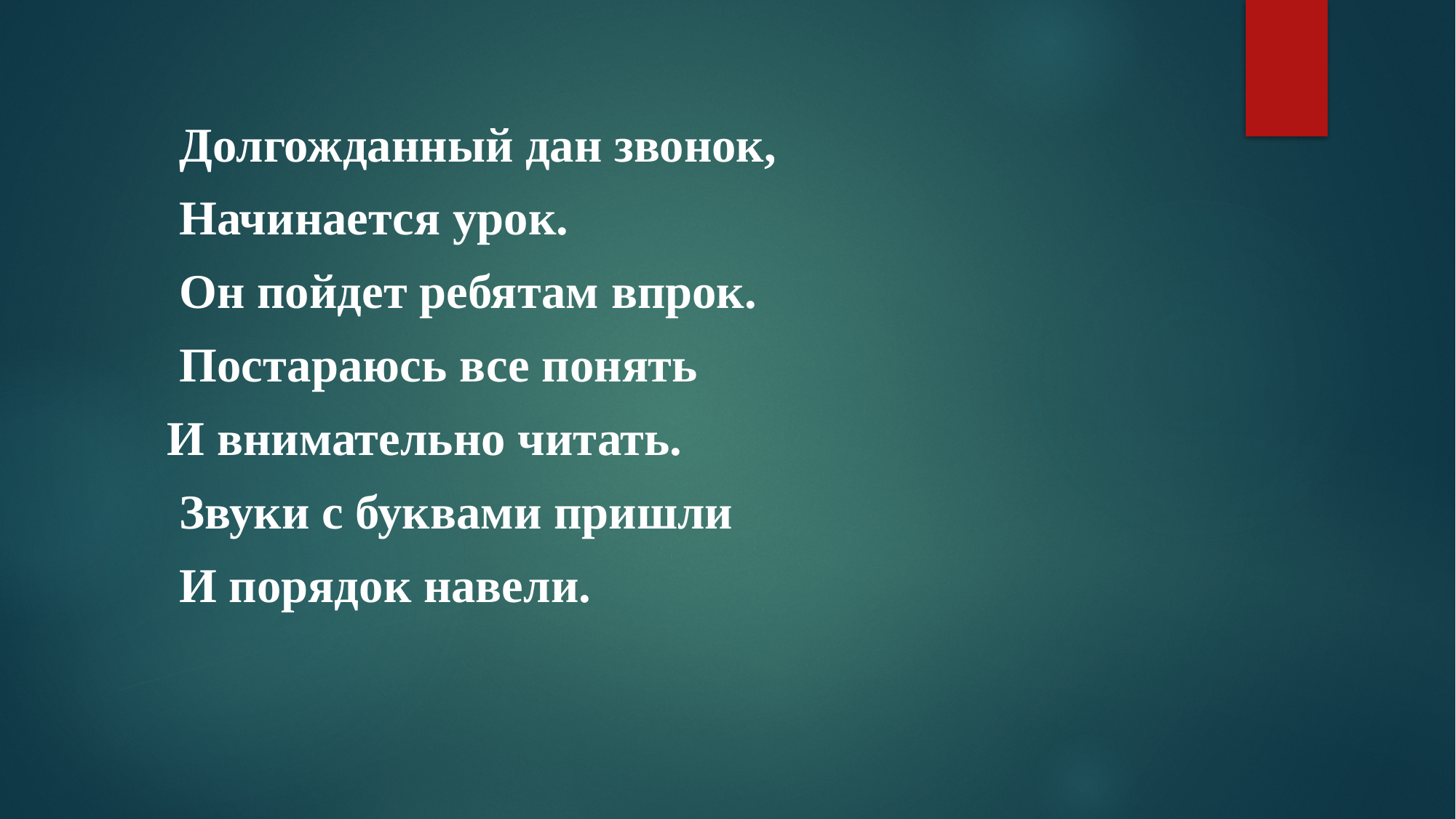

Долгожданный дан звонок,
   Начинается урок.
   Он пойдет ребятам впрок.
   Постараюсь все понять
  И внимательно читать.
   Звуки с буквами пришли
   И порядок навели.